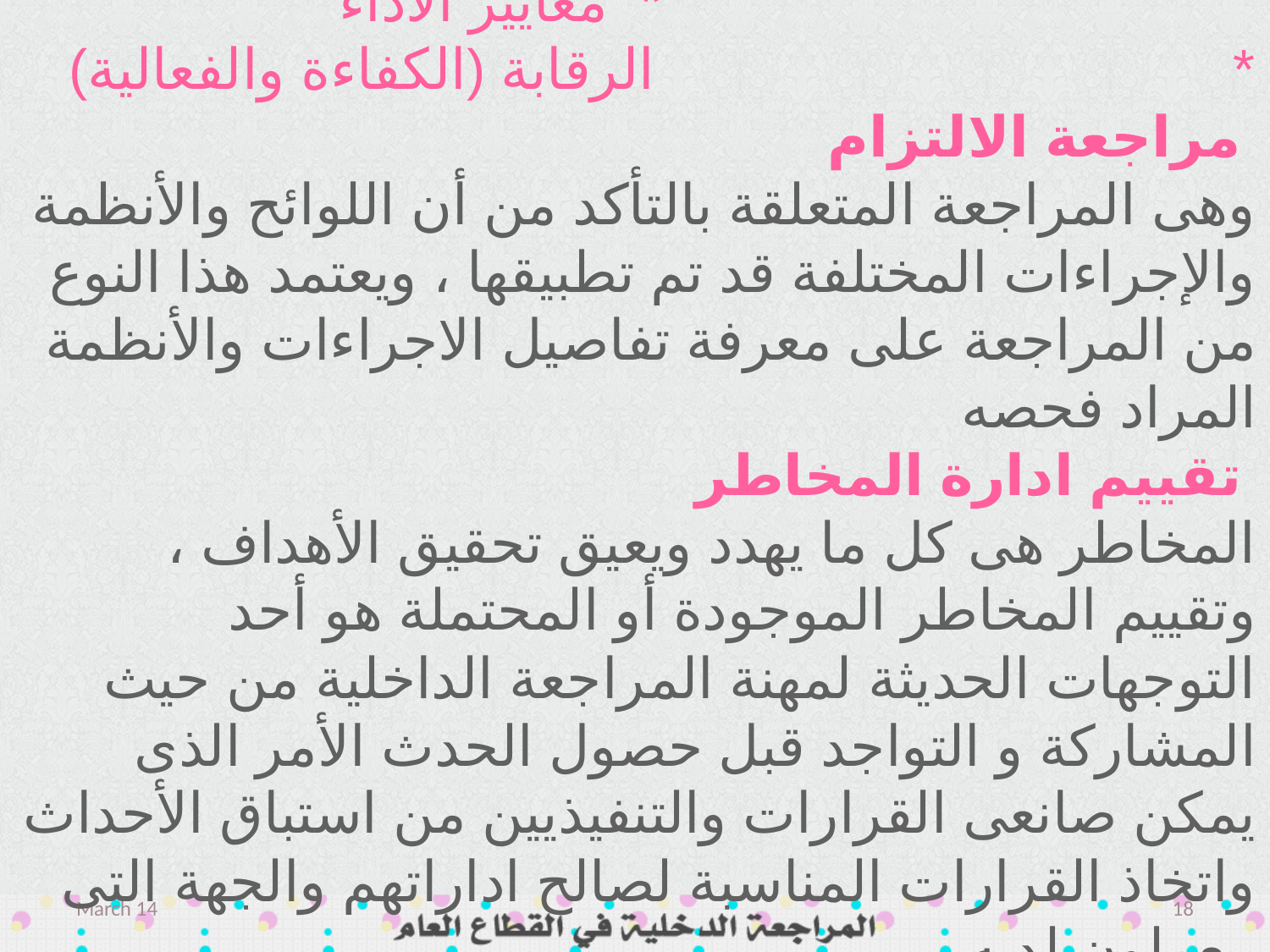

الأهداف * ثلاثة عناصر رئيسية
معايير الآداء  *
الرقابة (الكفاءة والفعالية)                                     *
مراجعة الالتزام
وهى المراجعة المتعلقة بالتأكد من أن اللوائح والأنظمة والإجراءات المختلفة قد تم تطبيقها ، ويعتمد هذا النوع من المراجعة على معرفة تفاصيل الاجراءات والأنظمة المراد فحصه
تقييم ادارة المخاطر
المخاطر هى كل ما يهدد ويعيق تحقيق الأهداف ، وتقييم المخاطر الموجودة أو المحتملة هو أحد التوجهات الحديثة لمهنة المراجعة الداخلية من حيث المشاركة و التواجد قبل حصول الحدث الأمر الذى يمكن صانعى القرارات والتنفيذيين من استباق الأحداث واتخاذ القرارات المناسبة لصالح اداراتهم والجهة التى يعملون لديه
March 14
18